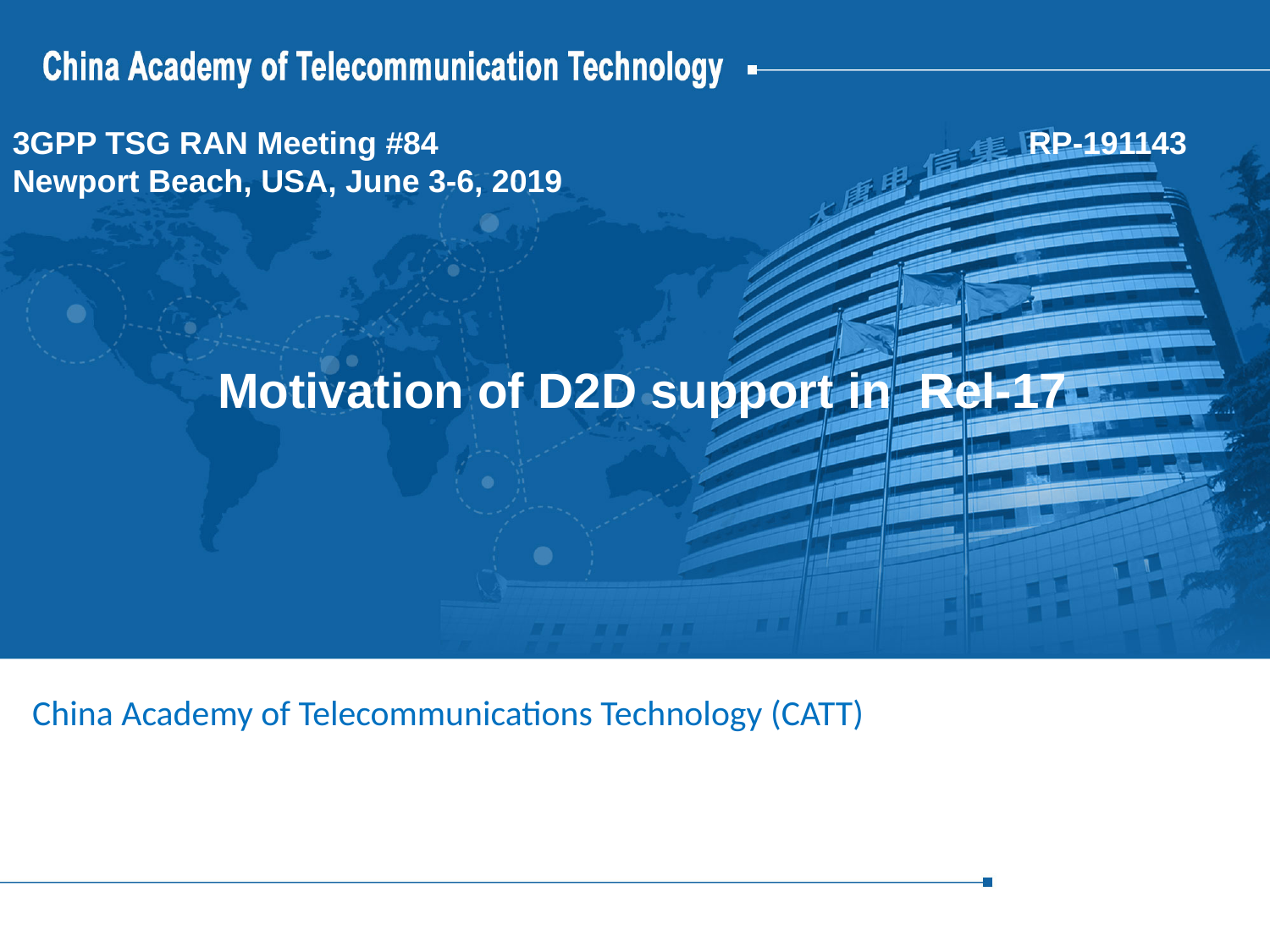

3GPP TSG RAN Meeting #84					RP-191143
Newport Beach, USA, June 3-6, 2019
# Motivation of D2D support in  Rel-17
China Academy of Telecommunications Technology (CATT)